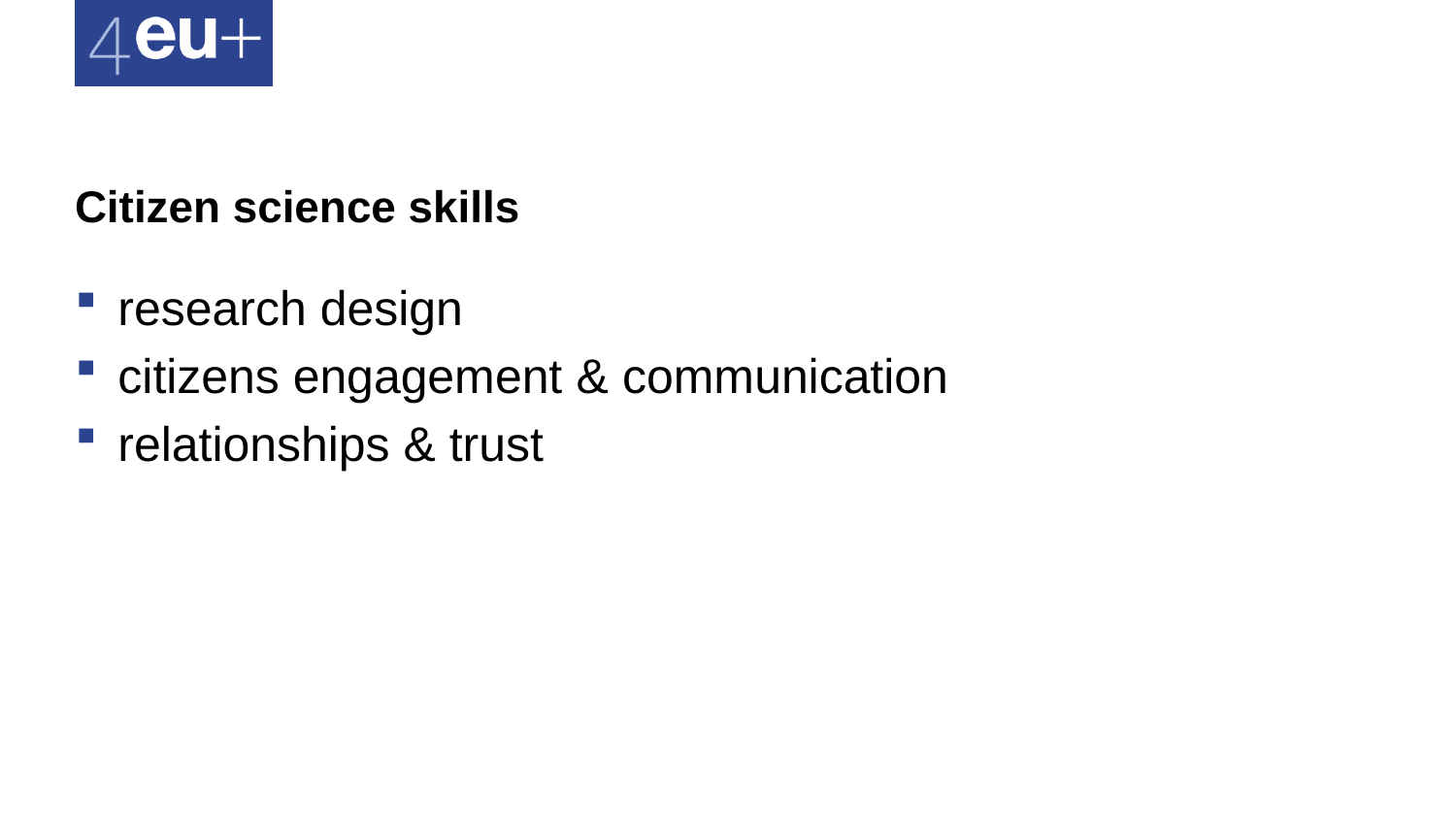

# Citizen science skills
research design
citizens engagement & communication
relationships & trust